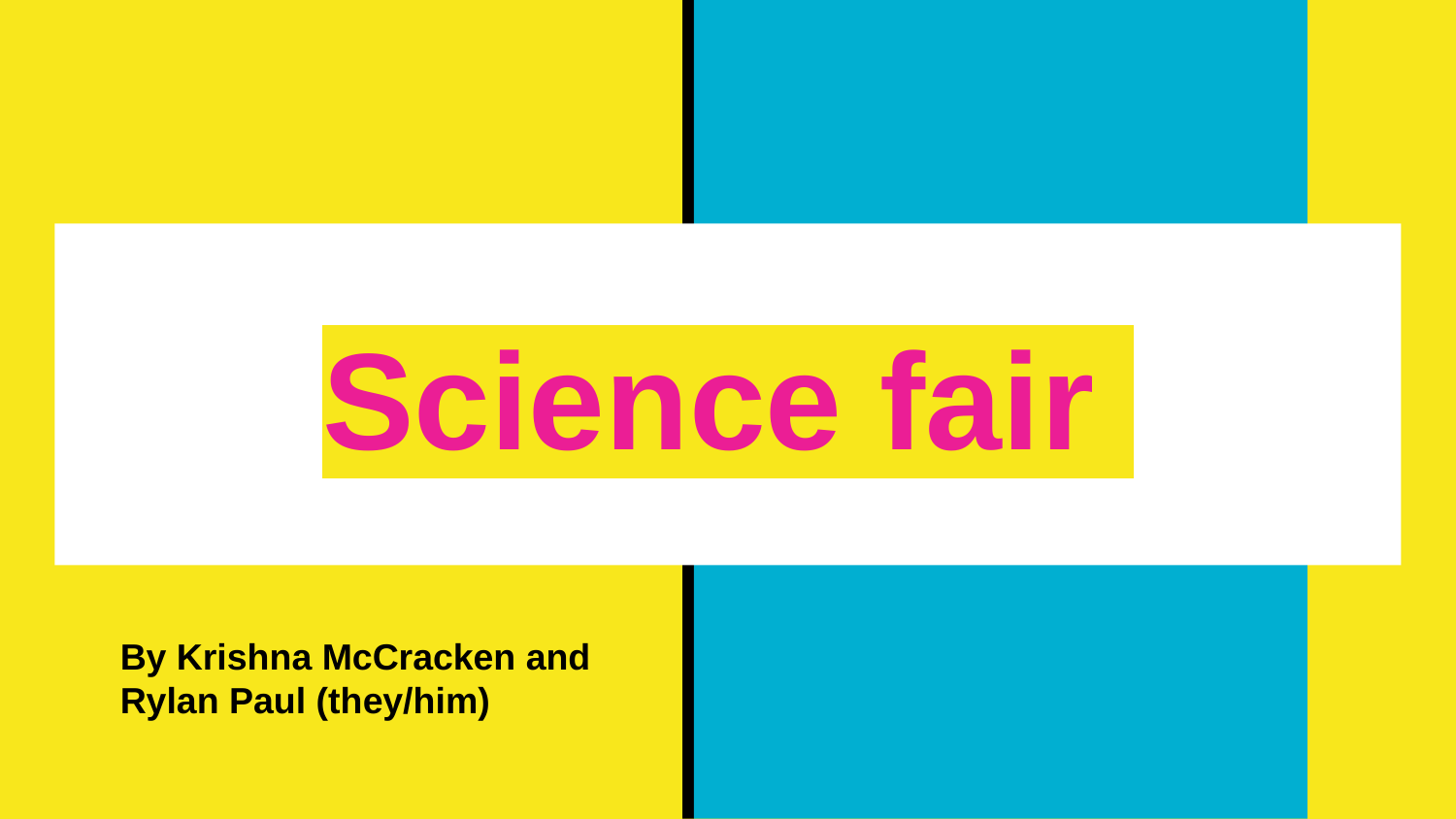

# Science fair
By Krishna McCracken and Rylan Paul (they/him)